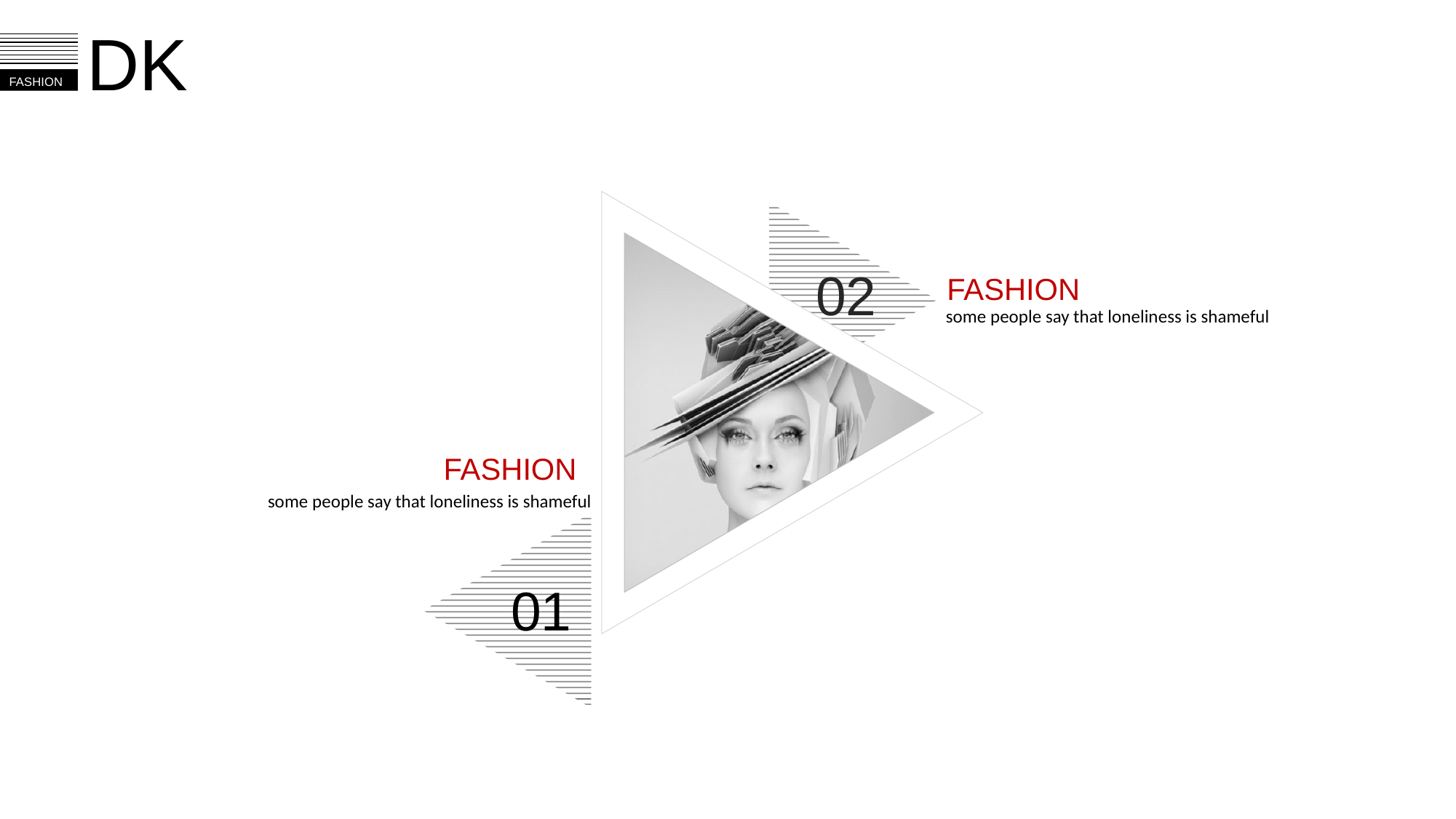

# DK

02
FASHION
some people say that loneliness is shameful
FASHION
some people say that loneliness is shameful

01